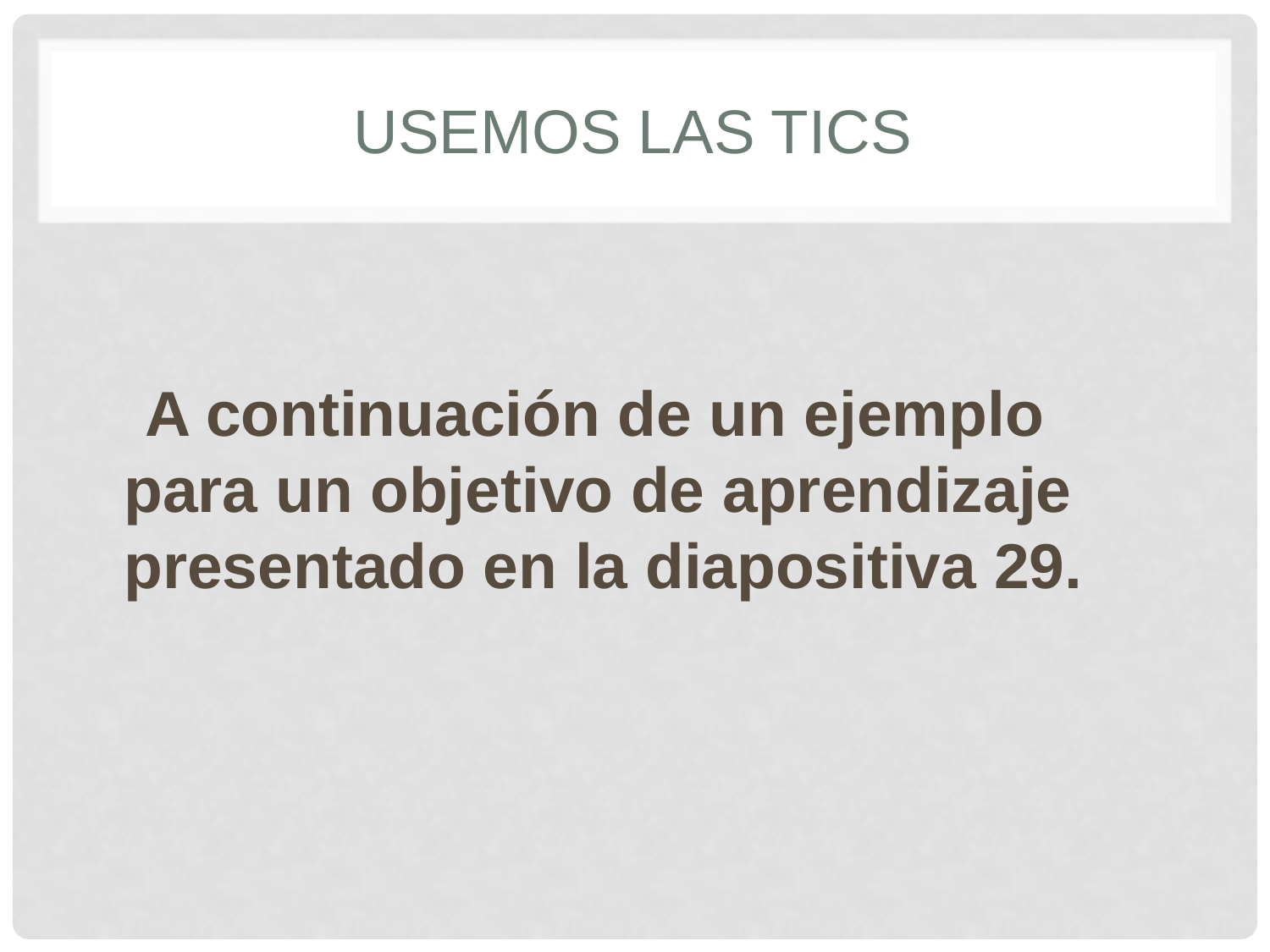

# Usemos las TICS

   A continuación de un ejemplo para un objetivo de aprendizaje presentado en la diapositiva 29.